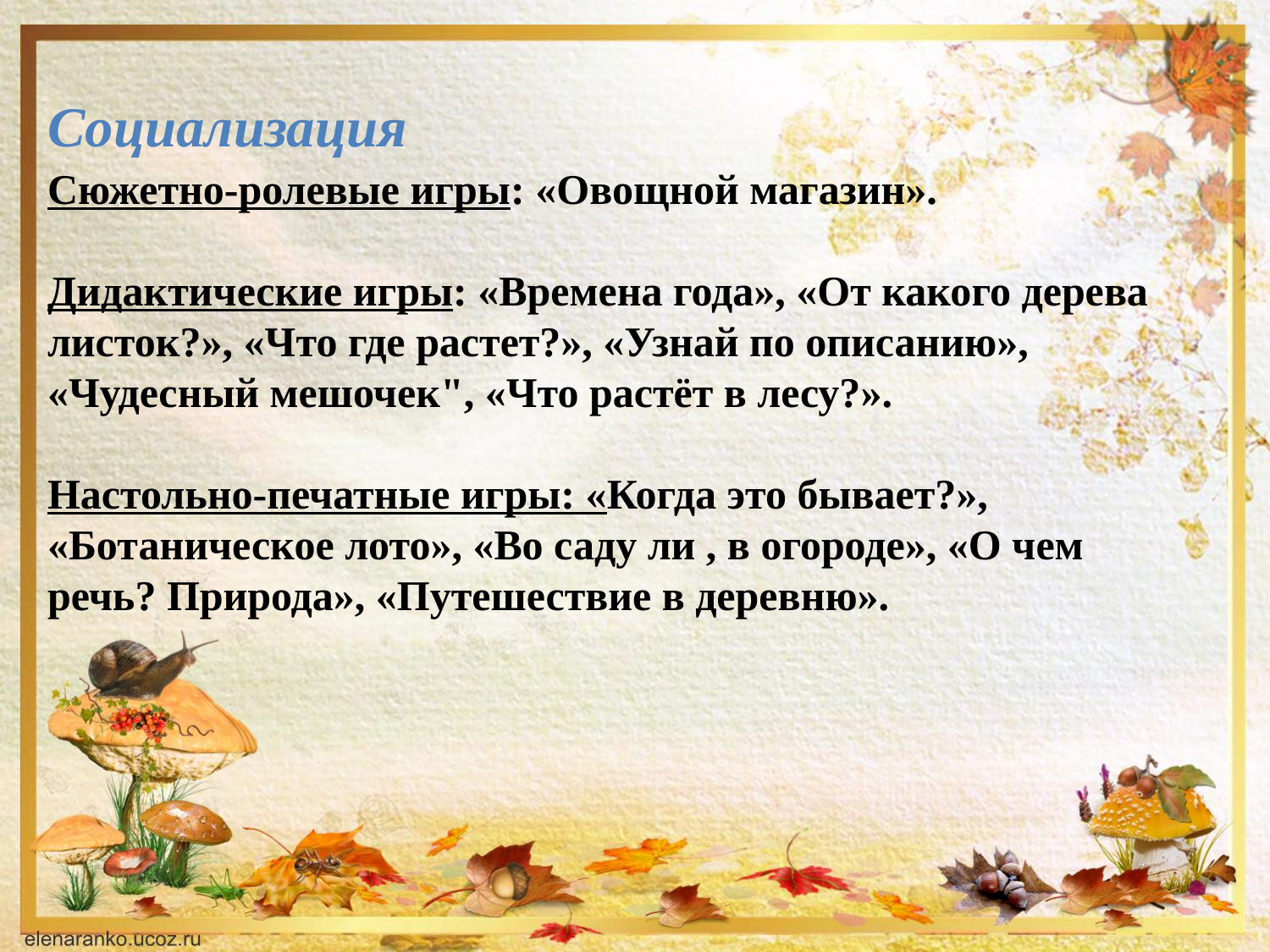

Социализация

Сюжетно-ролевые игры: «Овощной магазин».

Дидактические игры: «Времена года», «От какого дерева листок?», «Что где растет?», «Узнай по описанию», «Чудесный мешочек", «Что растёт в лесу?».

Настольно-печатные игры: «Когда это бывает?», «Ботаническое лото», «Во саду ли , в огороде», «О чем речь? Природа», «Путешествие в деревню».